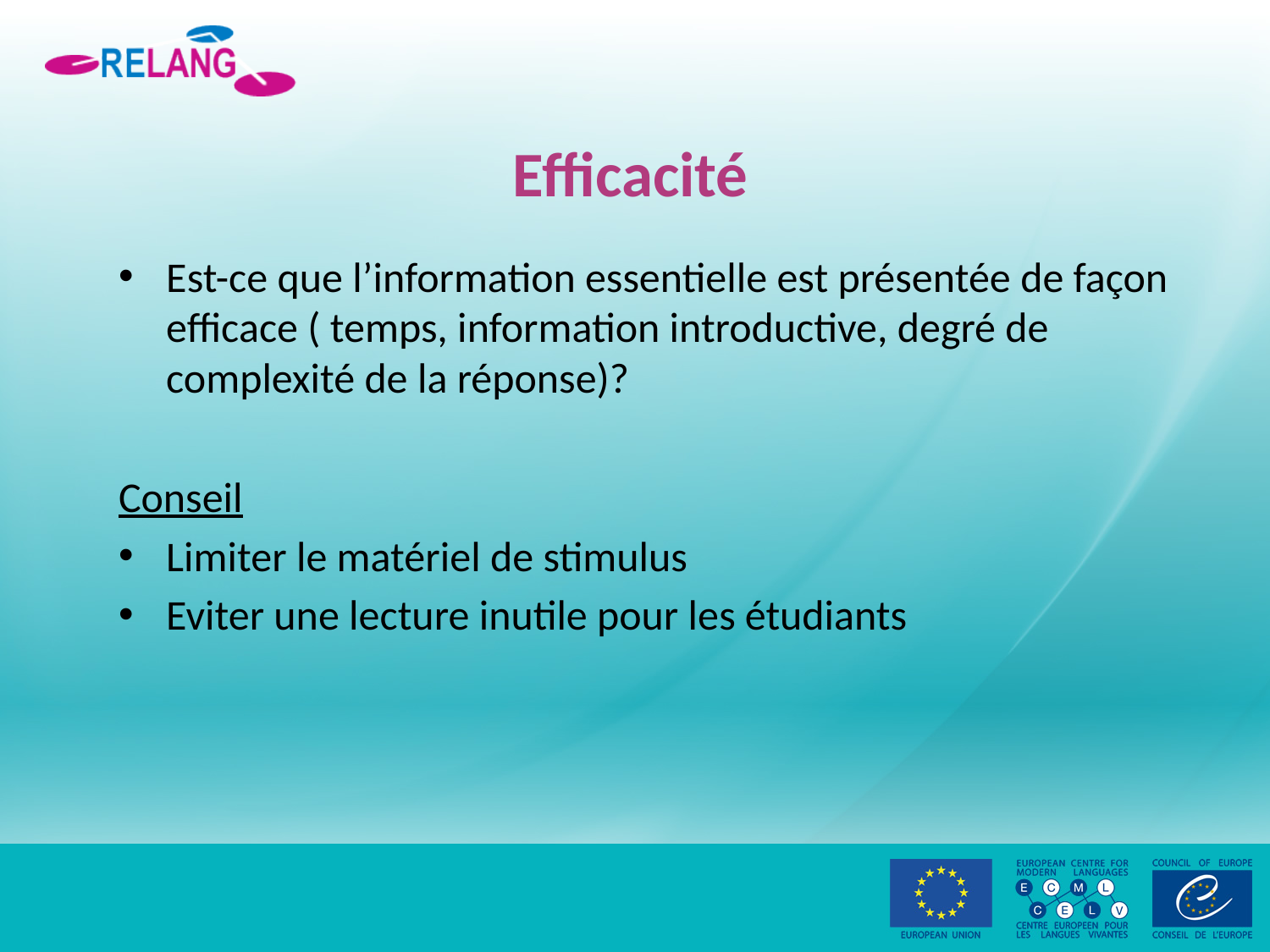

# Efficacité
Est-ce que l’information essentielle est présentée de façon efficace ( temps, information introductive, degré de complexité de la réponse)?

Conseil
Limiter le matériel de stimulus
Eviter une lecture inutile pour les étudiants